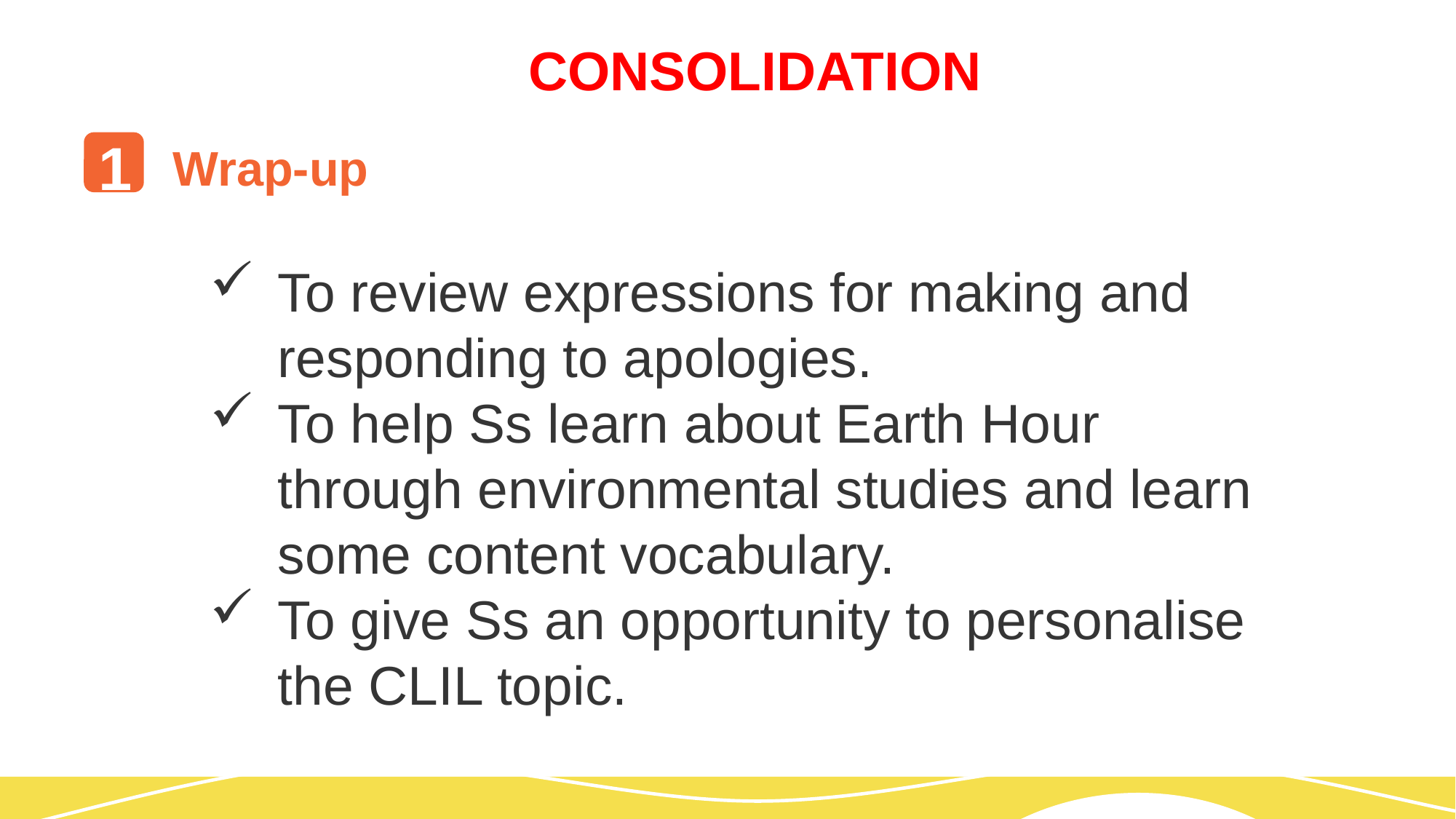

CONSOLIDATION
1

Wrap-up
To review expressions for making and responding to apologies.
To help Ss learn about Earth Hour through environmental studies and learn some content vocabulary.
To give Ss an opportunity to personalise the CLIL topic.